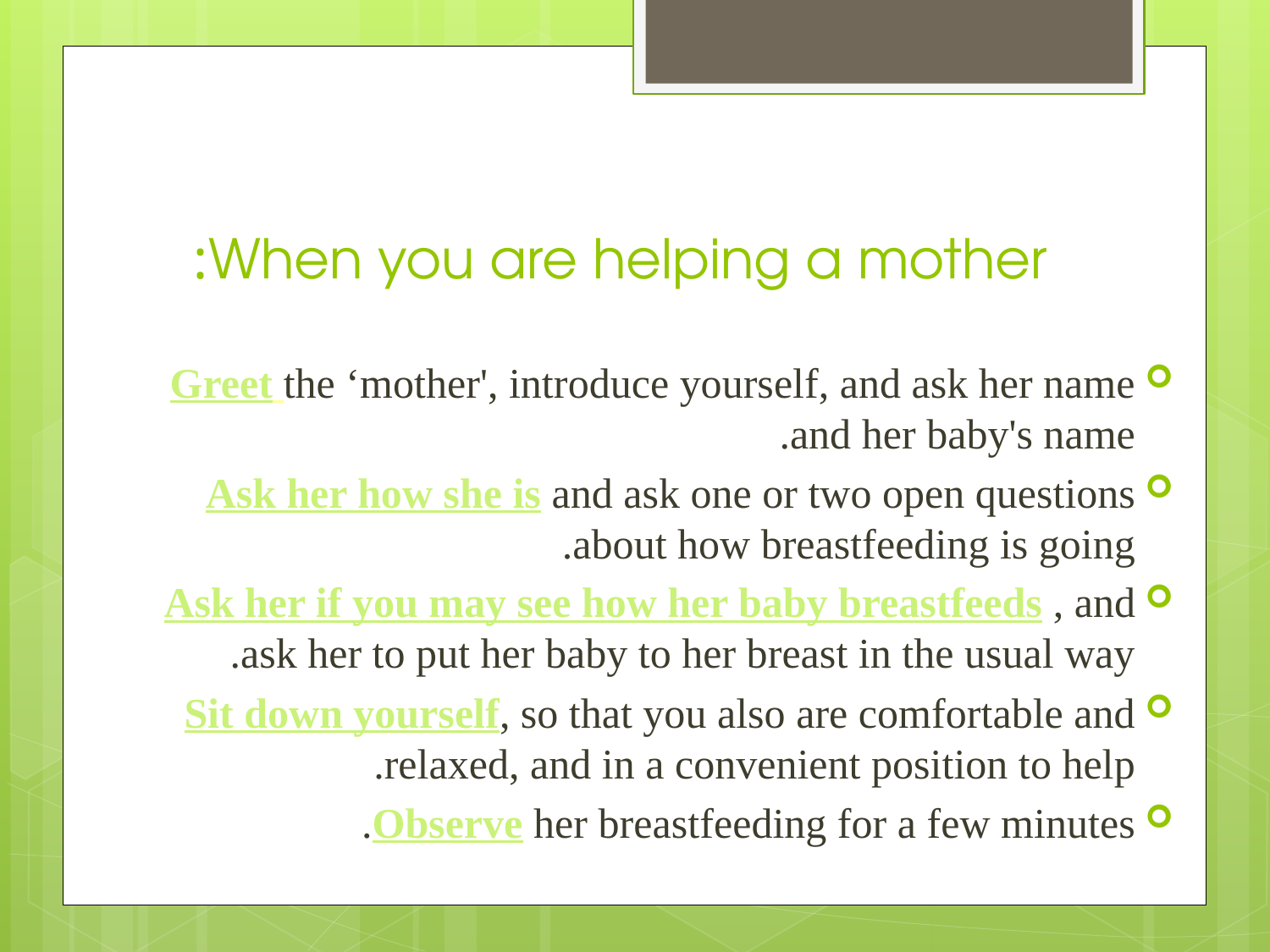

# When you are helping a mother:
Greet the ‘mother', introduce yourself, and ask her name and her baby's name.
Ask her how she is and ask one or two open questions about how breastfeeding is going.
Ask her if you may see how her baby breastfeeds , and ask her to put her baby to her breast in the usual way.
Sit down yourself, so that you also are comfortable and relaxed, and in a convenient position to help.
Observe her breastfeeding for a few minutes.